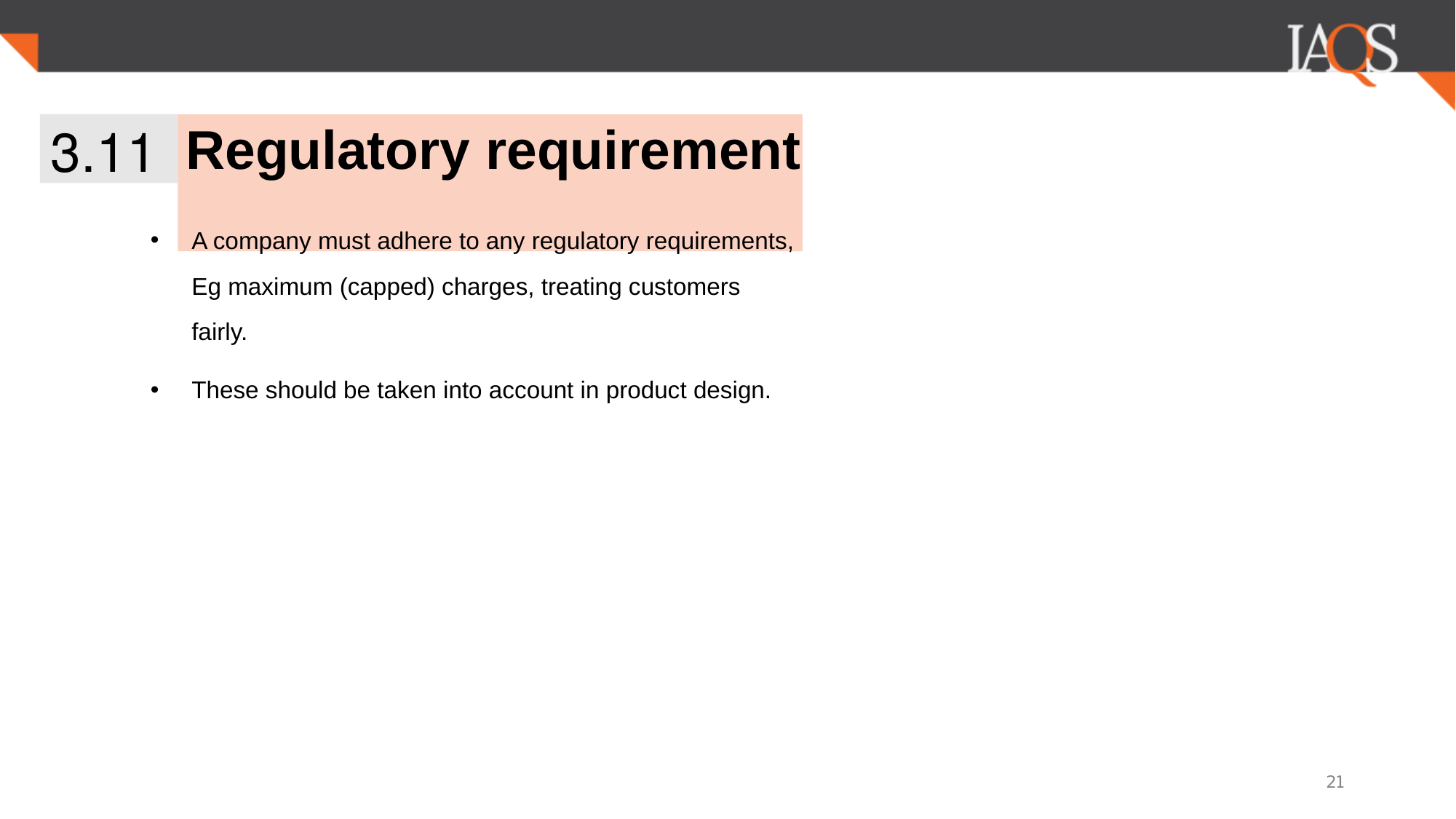

3.11
# Regulatory requirement
A company must adhere to any regulatory requirements, Eg maximum (capped) charges, treating customers fairly.
These should be taken into account in product design.
21